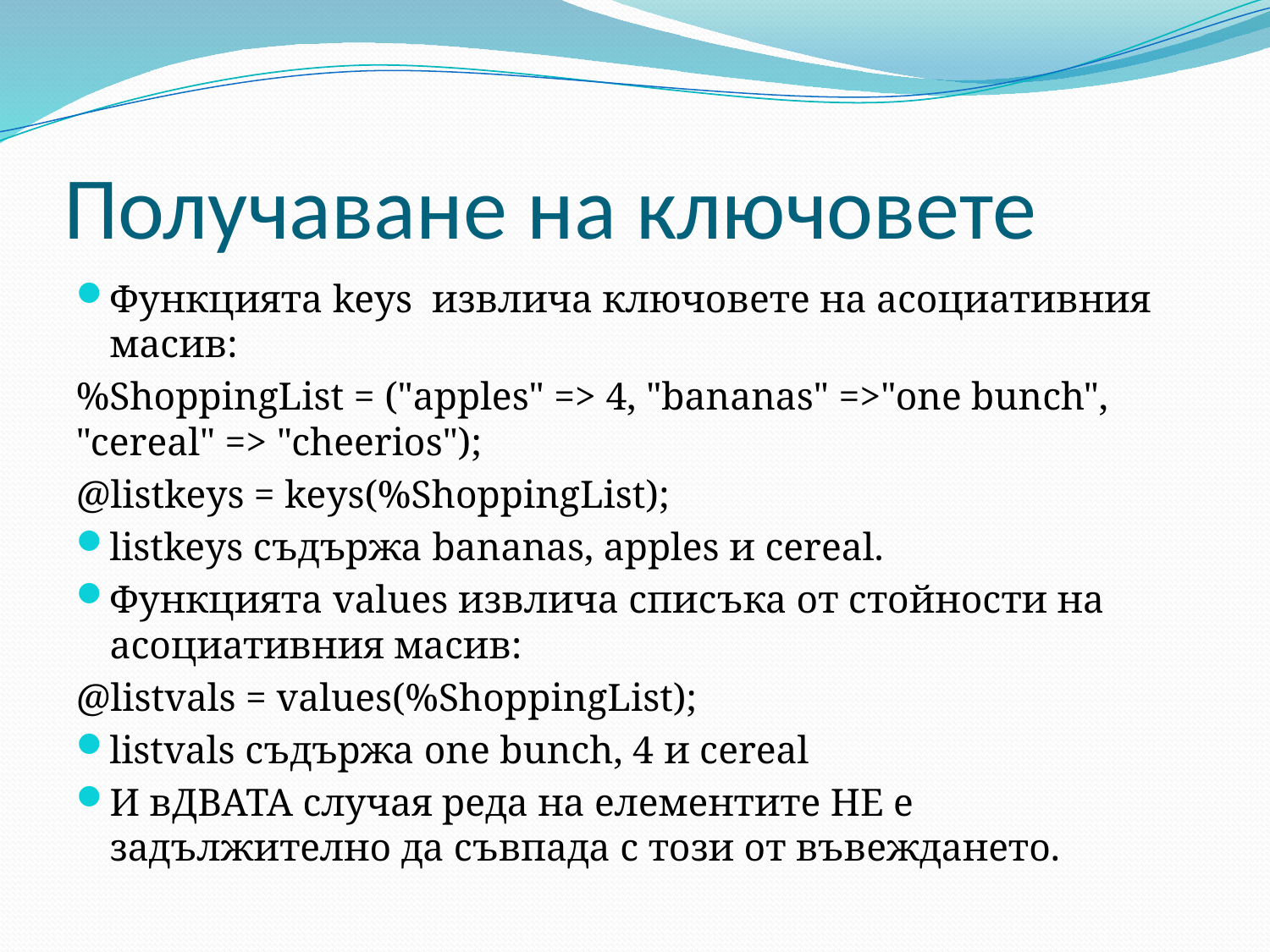

# Получаване на ключовете
Функцията keys  извлича ключовете на асоциативния масив:
%ShoppingList = ("apples" => 4, "bananas" =>"one bunch", "cereal" => "cheerios");
@listkeys = keys(%ShoppingList);
listkeys съдържа bananas, apples и cereal.
Функцията values извлича списъка от стойности на асоциативния масив:
@listvals = values(%ShoppingList);
listvals съдържа one bunch, 4 и cereal
И вДВАТА случая реда на елементите НЕ е задължително да съвпада с този от въвеждането.